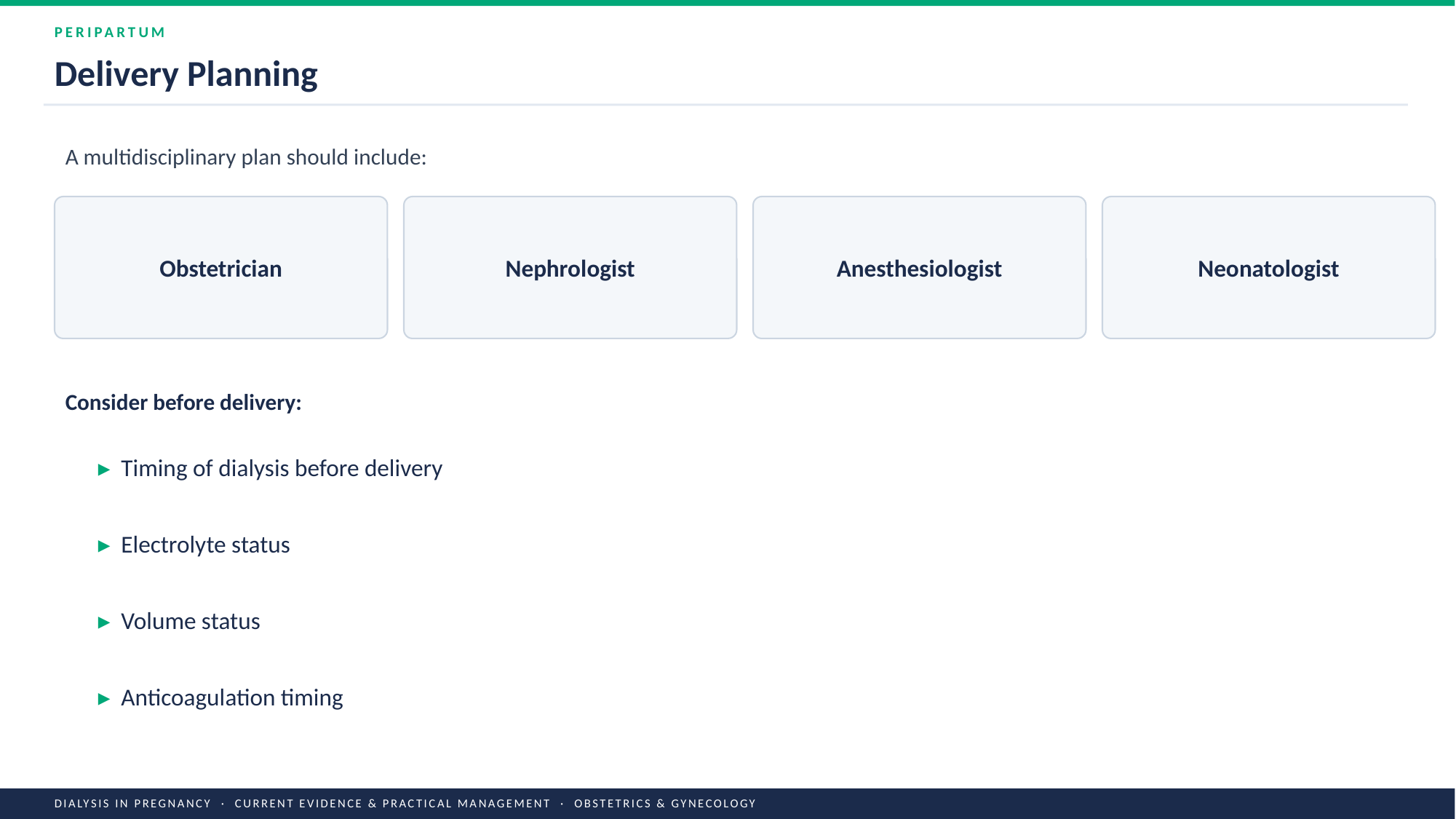

PERIPARTUM
Delivery Planning

A multidisciplinary plan should include:

Obstetrician
Nephrologist
Anesthesiologist
Neonatologist
Consider before delivery:
▸  Timing of dialysis before delivery
▸  Electrolyte status
▸  Volume status
▸  Anticoagulation timing

DIALYSIS IN PREGNANCY  ·  CURRENT EVIDENCE & PRACTICAL MANAGEMENT  ·  OBSTETRICS & GYNECOLOGY